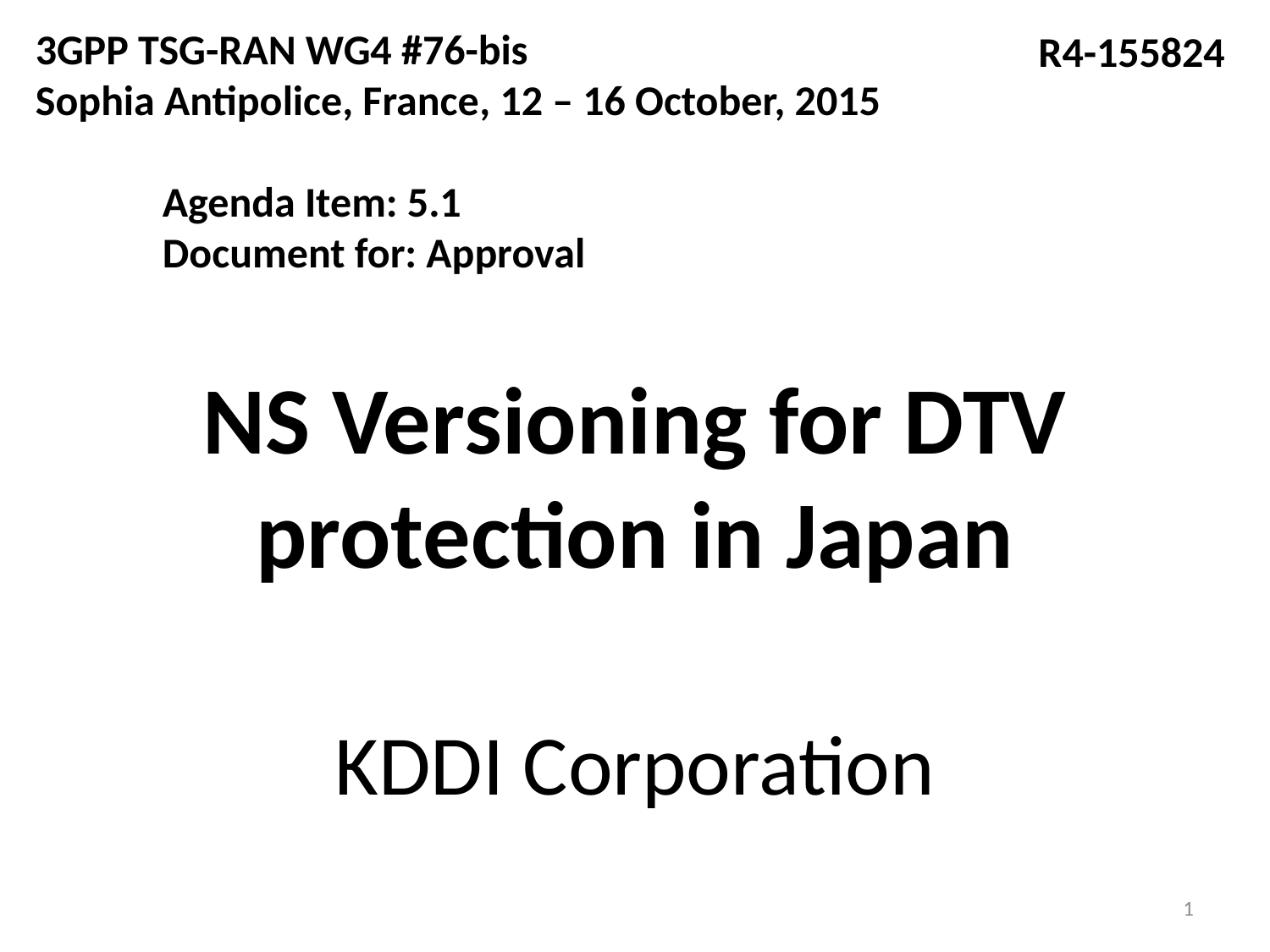

3GPP TSG-RAN WG4 #76-bis
Sophia Antipolice, France, 12 – 16 October, 2015

	Agenda Item: 5.1
	Document for: Approval
R4-155824
# NS Versioning for DTV protection in Japan
KDDI Corporation
1